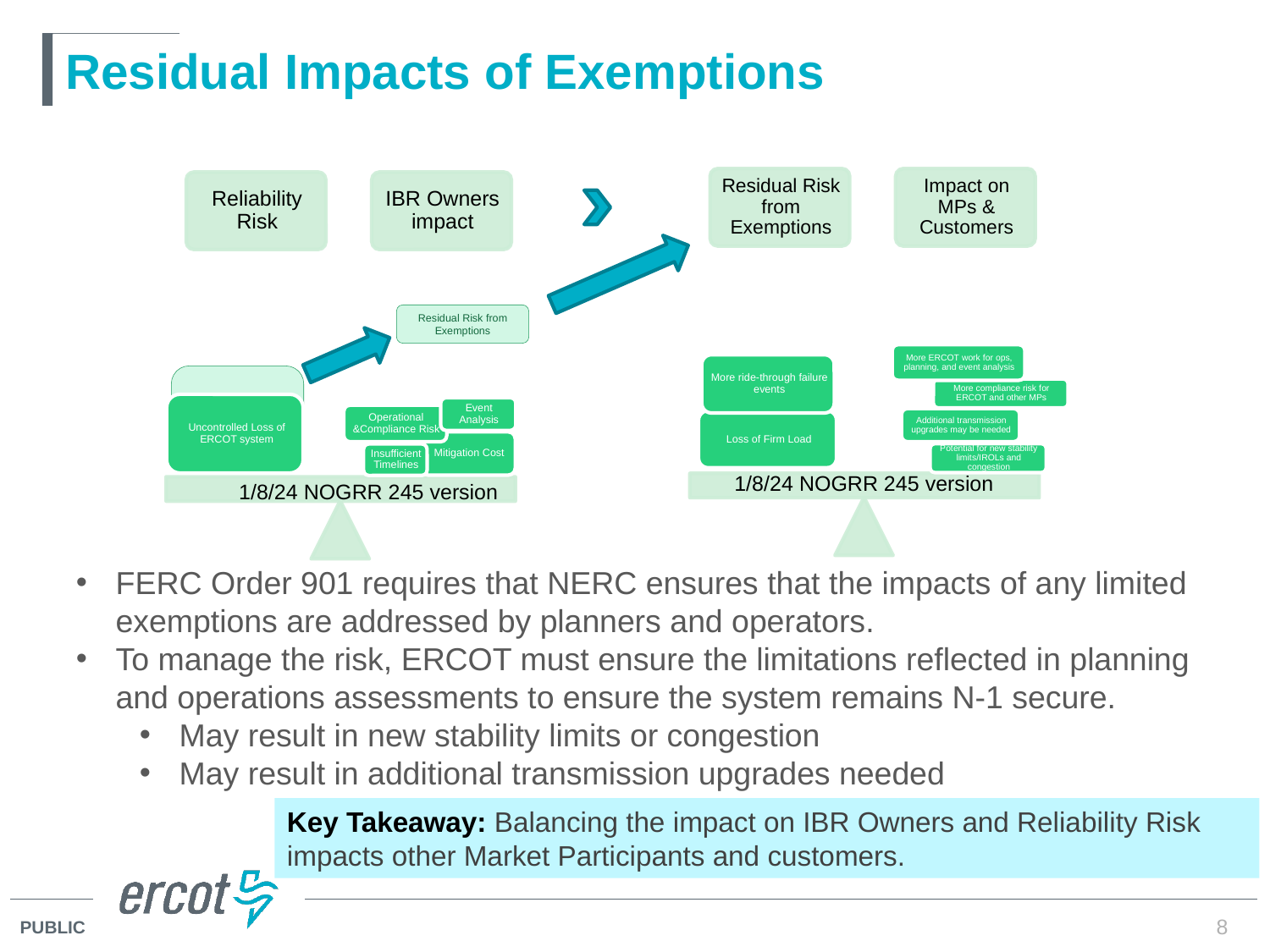

# Residual Impacts of Exemptions
Residual Risk from Exemptions
Impact on MPs & Customers
Potential for new stability limits/IROLs and congestion
Additional transmission upgrades may be needed
More compliance risk for ERCOT and other MPs
More ERCOT work for ops, planning, and event analysis
Loss of Firm Load
More ride-through failure events
Reliability Risk
IBR Owners impact
Mitigation Cost
Operational &Compliance Risk
Event Analysis
Insufficient Timelines
Uncontrolled Loss of ERCOT system

Residual Risk from Exemptions

1/8/24 NOGRR 245 version
1/8/24 NOGRR 245 version
FERC Order 901 requires that NERC ensures that the impacts of any limited exemptions are addressed by planners and operators.
To manage the risk, ERCOT must ensure the limitations reflected in planning and operations assessments to ensure the system remains N-1 secure.
May result in new stability limits or congestion
May result in additional transmission upgrades needed
Key Takeaway: Balancing the impact on IBR Owners and Reliability Risk impacts other Market Participants and customers.
8